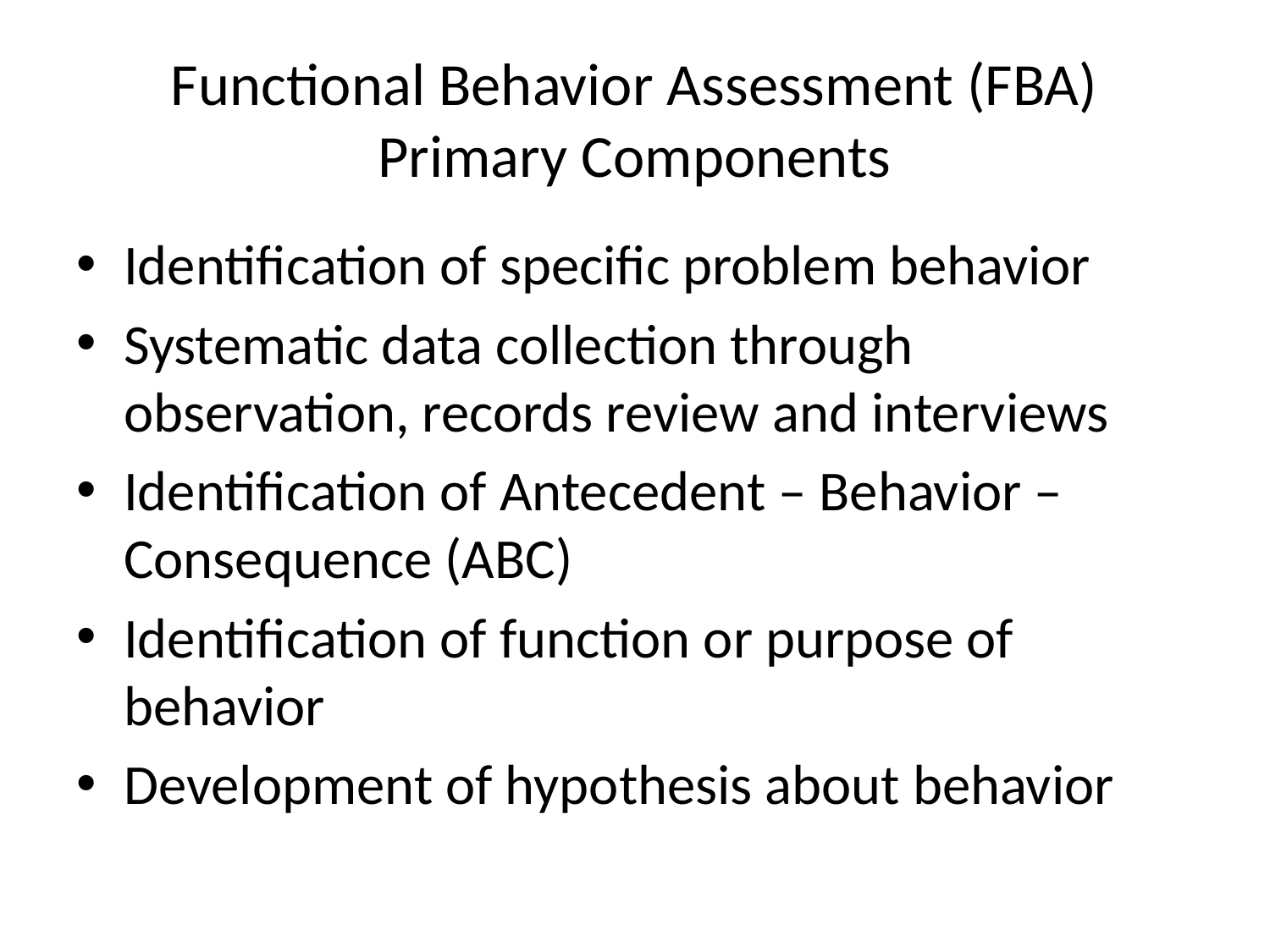

# Functional Behavior Assessment (FBA) Primary Components
Identification of specific problem behavior
Systematic data collection through observation, records review and interviews
Identification of Antecedent – Behavior – Consequence (ABC)
Identification of function or purpose of behavior
Development of hypothesis about behavior